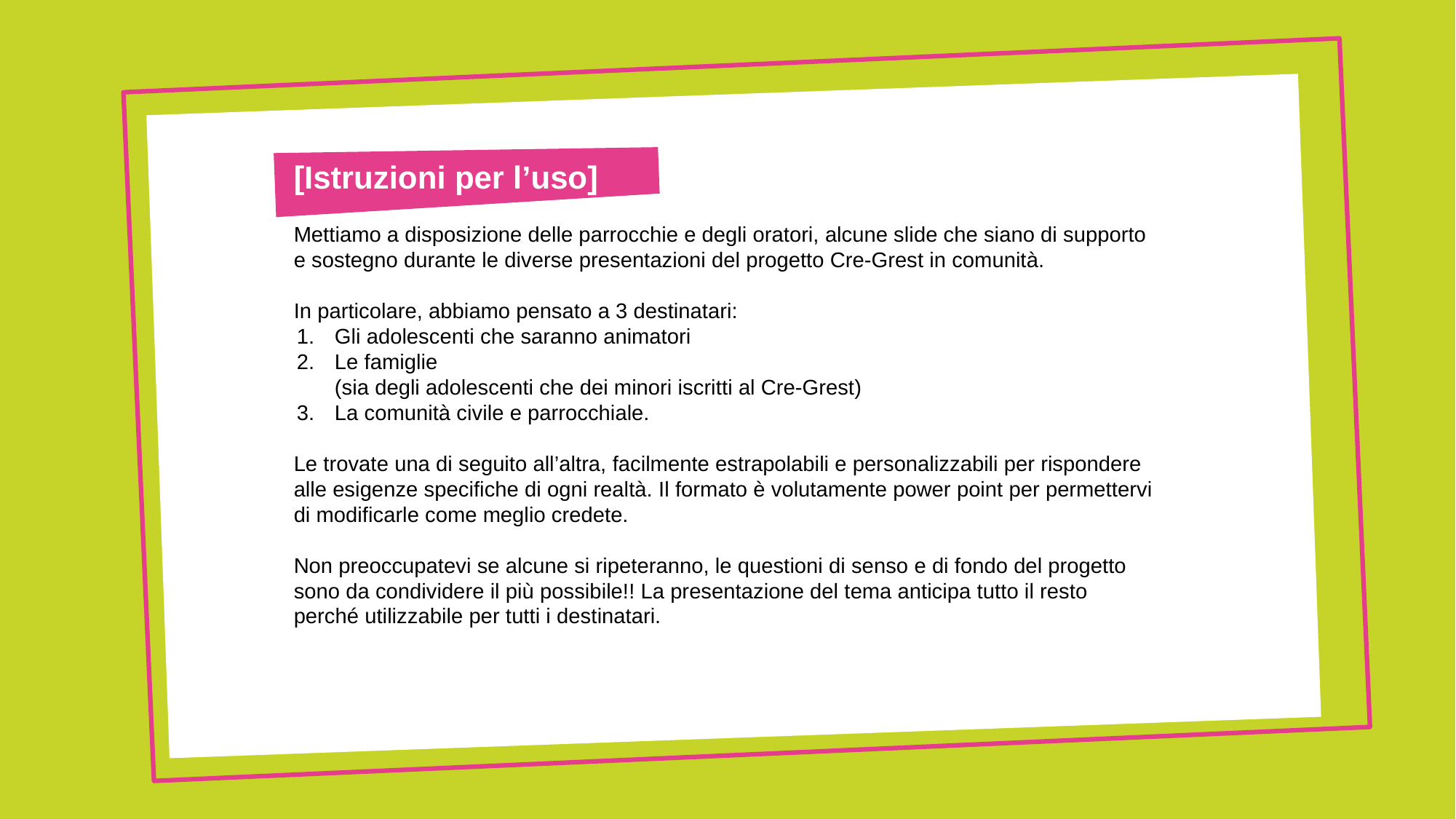

[Istruzioni per l’uso]

Mettiamo a disposizione delle parrocchie e degli oratori, alcune slide che siano di supporto e sostegno durante le diverse presentazioni del progetto Cre-Grest in comunità.

In particolare, abbiamo pensato a 3 destinatari:
Gli adolescenti che saranno animatori
Le famiglie
(sia degli adolescenti che dei minori iscritti al Cre-Grest)
La comunità civile e parrocchiale.

Le trovate una di seguito all’altra, facilmente estrapolabili e personalizzabili per rispondere alle esigenze specifiche di ogni realtà. Il formato è volutamente power point per permettervi di modificarle come meglio credete.

Non preoccupatevi se alcune si ripeteranno, le questioni di senso e di fondo del progetto sono da condividere il più possibile!! La presentazione del tema anticipa tutto il resto perché utilizzabile per tutti i destinatari.